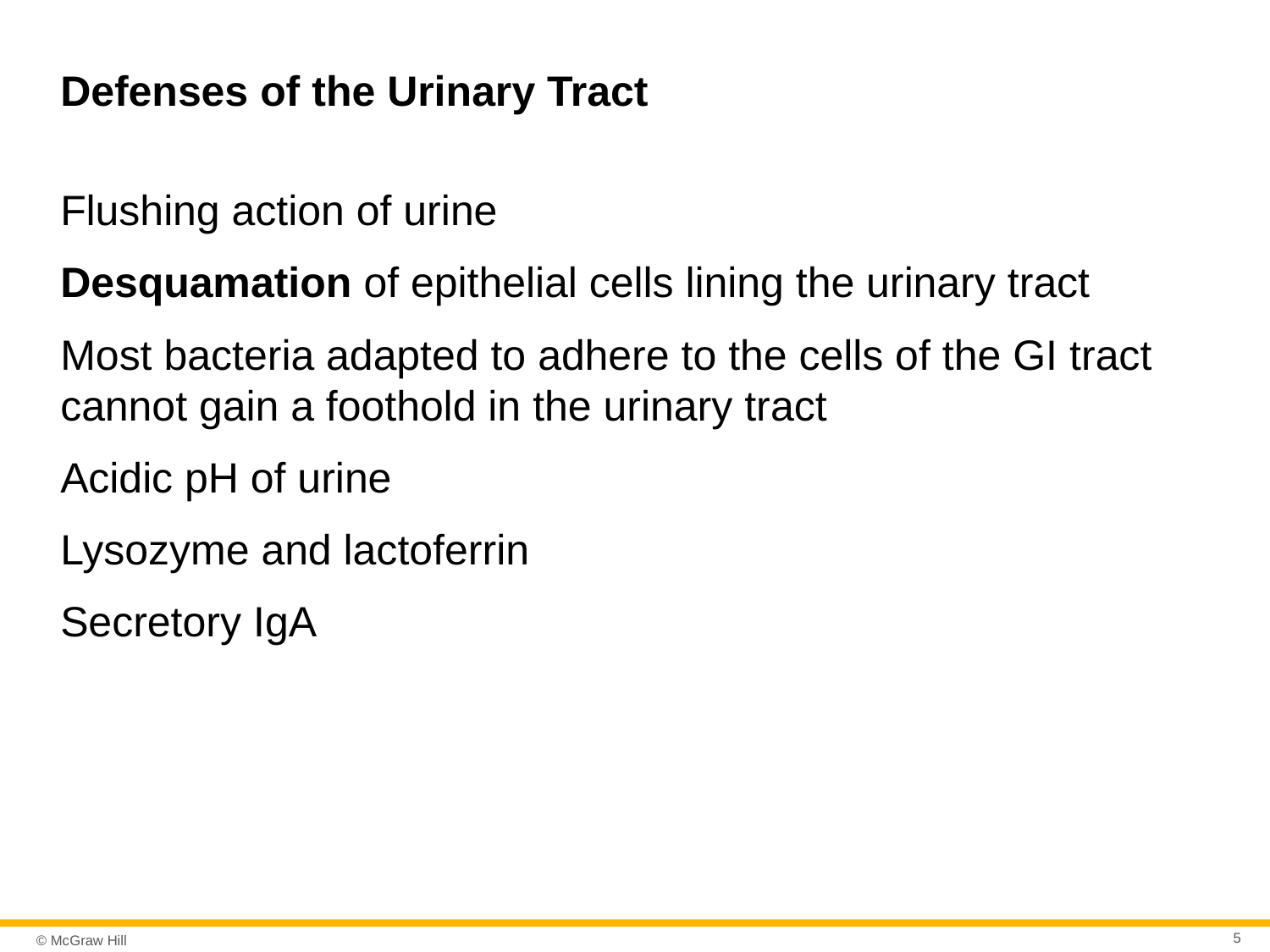

# Defenses of the Urinary Tract
Flushing action of urine
Desquamation of epithelial cells lining the urinary tract
Most bacteria adapted to adhere to the cells of the GI tract cannot gain a foothold in the urinary tract
Acidic pH of urine
Lysozyme and lactoferrin
Secretory IgA